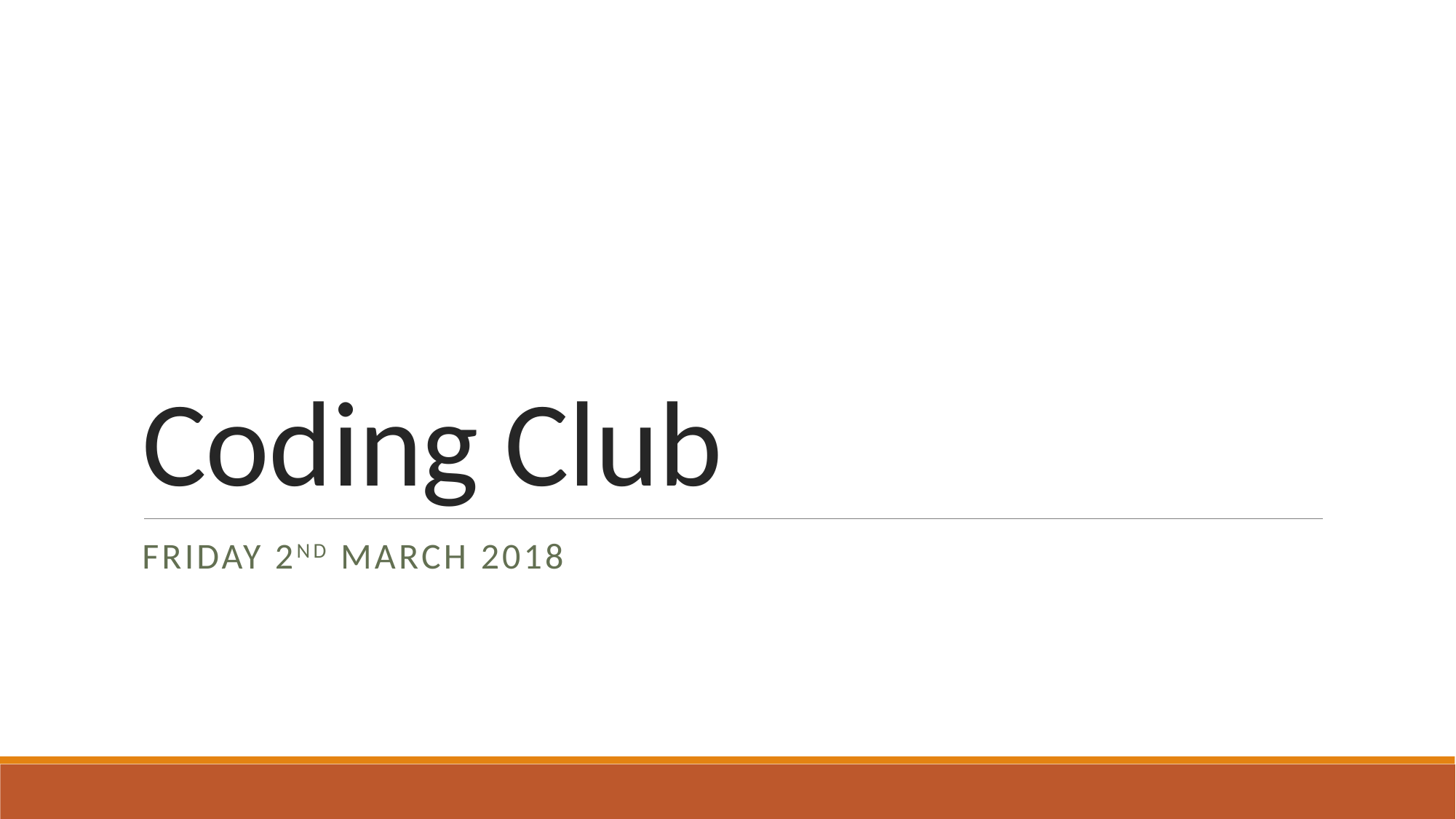

# Coding Club
Friday 2nd March 2018